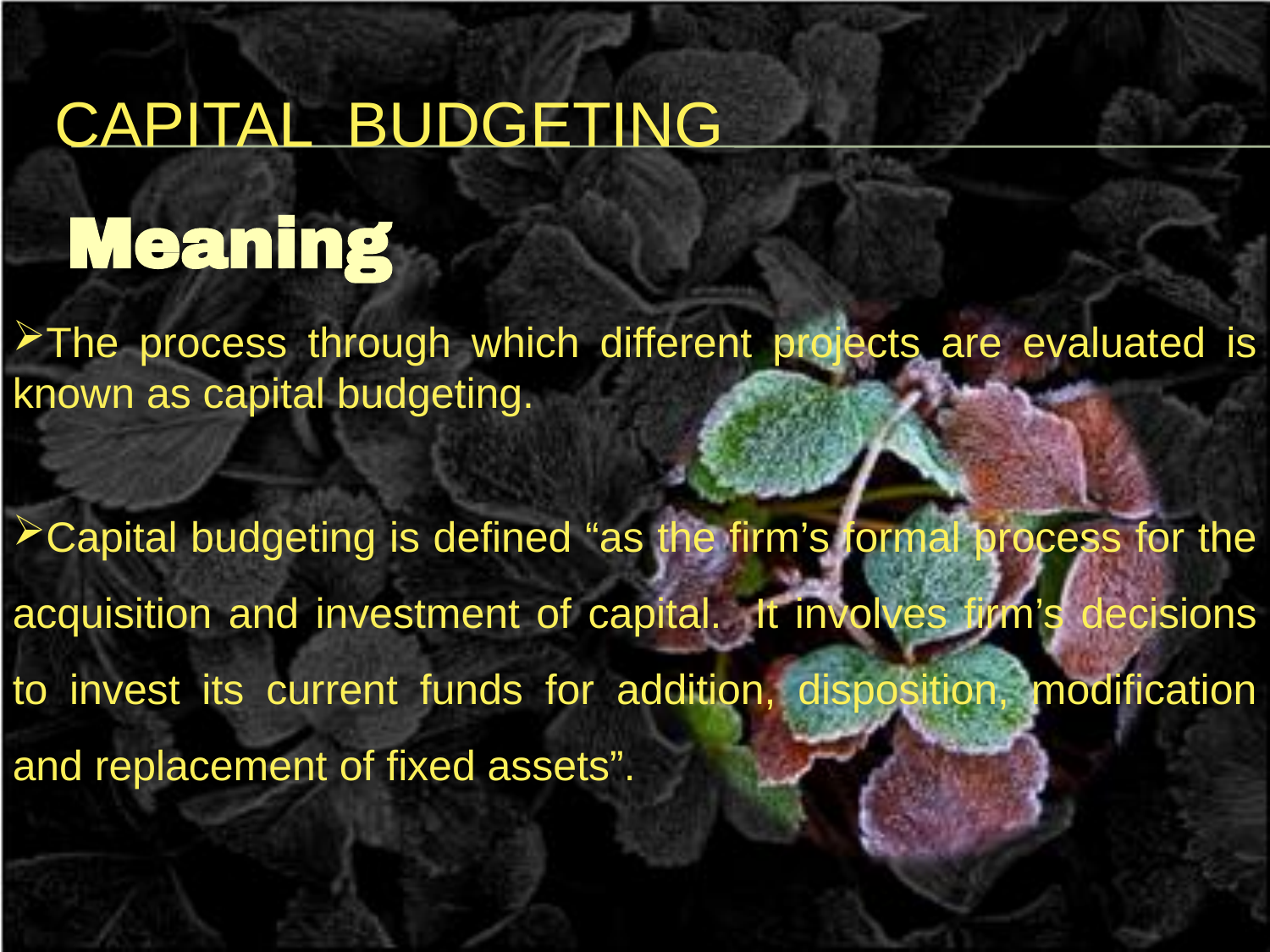

# Capital  Budgeting

The process through which different projects are evaluated is known as capital budgeting.

Capital budgeting is defined “as the firm’s formal process for the acquisition and investment of capital.  It involves firm’s decisions to invest its current funds for addition, disposition, modification and replacement of fixed assets”.

Meaning